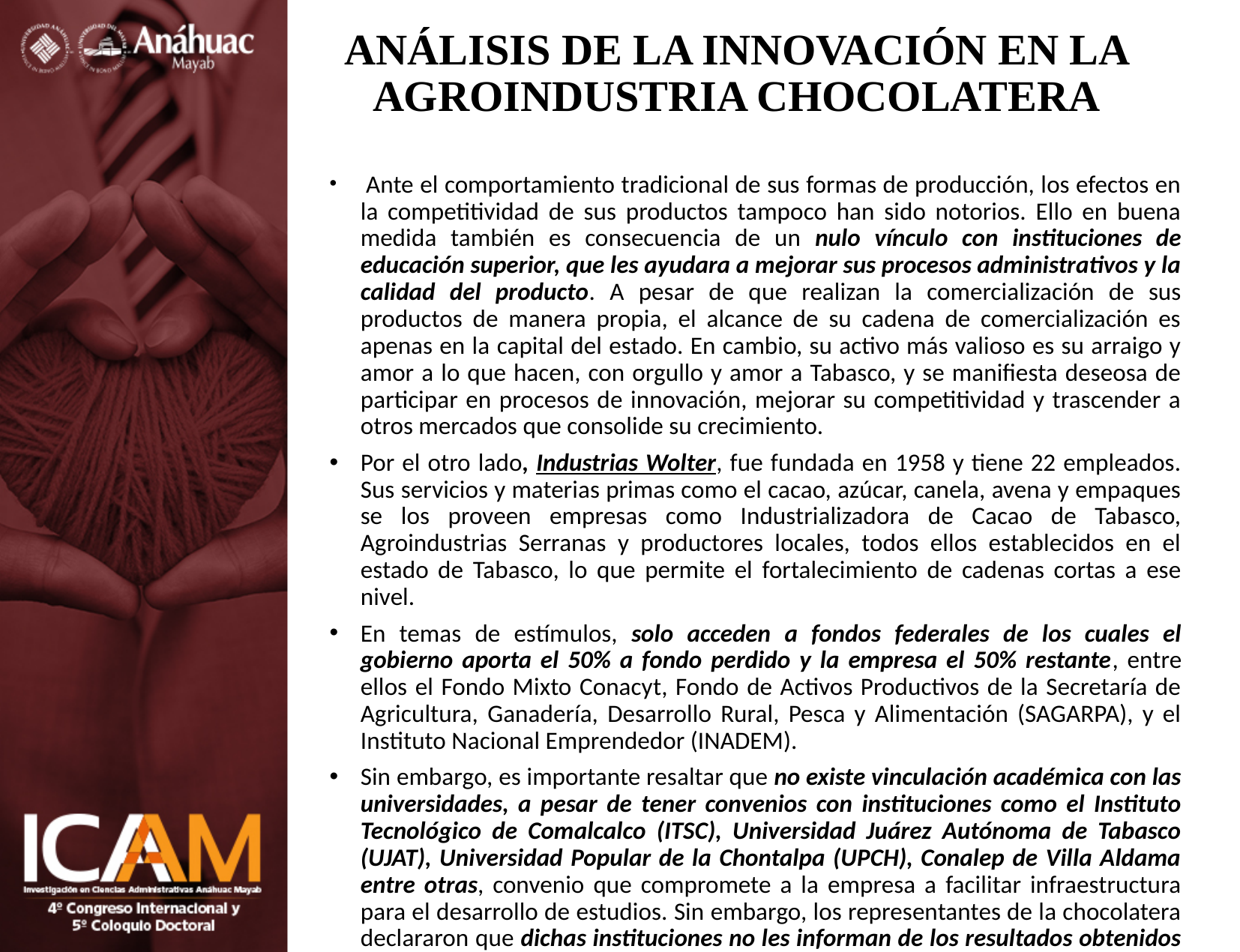

# ANÁLISIS DE LA INNOVACIÓN EN LA AGROINDUSTRIA CHOCOLATERA
 Ante el comportamiento tradicional de sus formas de producción, los efectos en la competitividad de sus productos tampoco han sido notorios. Ello en buena medida también es consecuencia de un nulo vínculo con instituciones de educación superior, que les ayudara a mejorar sus procesos administrativos y la calidad del producto. A pesar de que realizan la comercialización de sus productos de manera propia, el alcance de su cadena de comercialización es apenas en la capital del estado. En cambio, su activo más valioso es su arraigo y amor a lo que hacen, con orgullo y amor a Tabasco, y se manifiesta deseosa de participar en procesos de innovación, mejorar su competitividad y trascender a otros mercados que consolide su crecimiento.
Por el otro lado, Industrias Wolter, fue fundada en 1958 y tiene 22 empleados. Sus servicios y materias primas como el cacao, azúcar, canela, avena y empaques se los proveen empresas como Industrializadora de Cacao de Tabasco, Agroindustrias Serranas y productores locales, todos ellos establecidos en el estado de Tabasco, lo que permite el fortalecimiento de cadenas cortas a ese nivel.
En temas de estímulos, solo acceden a fondos federales de los cuales el gobierno aporta el 50% a fondo perdido y la empresa el 50% restante, entre ellos el Fondo Mixto Conacyt, Fondo de Activos Productivos de la Secretaría de Agricultura, Ganadería, Desarrollo Rural, Pesca y Alimentación (SAGARPA), y el Instituto Nacional Emprendedor (INADEM).
Sin embargo, es importante resaltar que no existe vinculación académica con las universidades, a pesar de tener convenios con instituciones como el Instituto Tecnológico de Comalcalco (ITSC), Universidad Juárez Autónoma de Tabasco (UJAT), Universidad Popular de la Chontalpa (UPCH), Conalep de Villa Aldama entre otras, convenio que compromete a la empresa a facilitar infraestructura para el desarrollo de estudios. Sin embargo, los representantes de la chocolatera declararon que dichas instituciones no les informan de los resultados obtenidos de sus estudios,